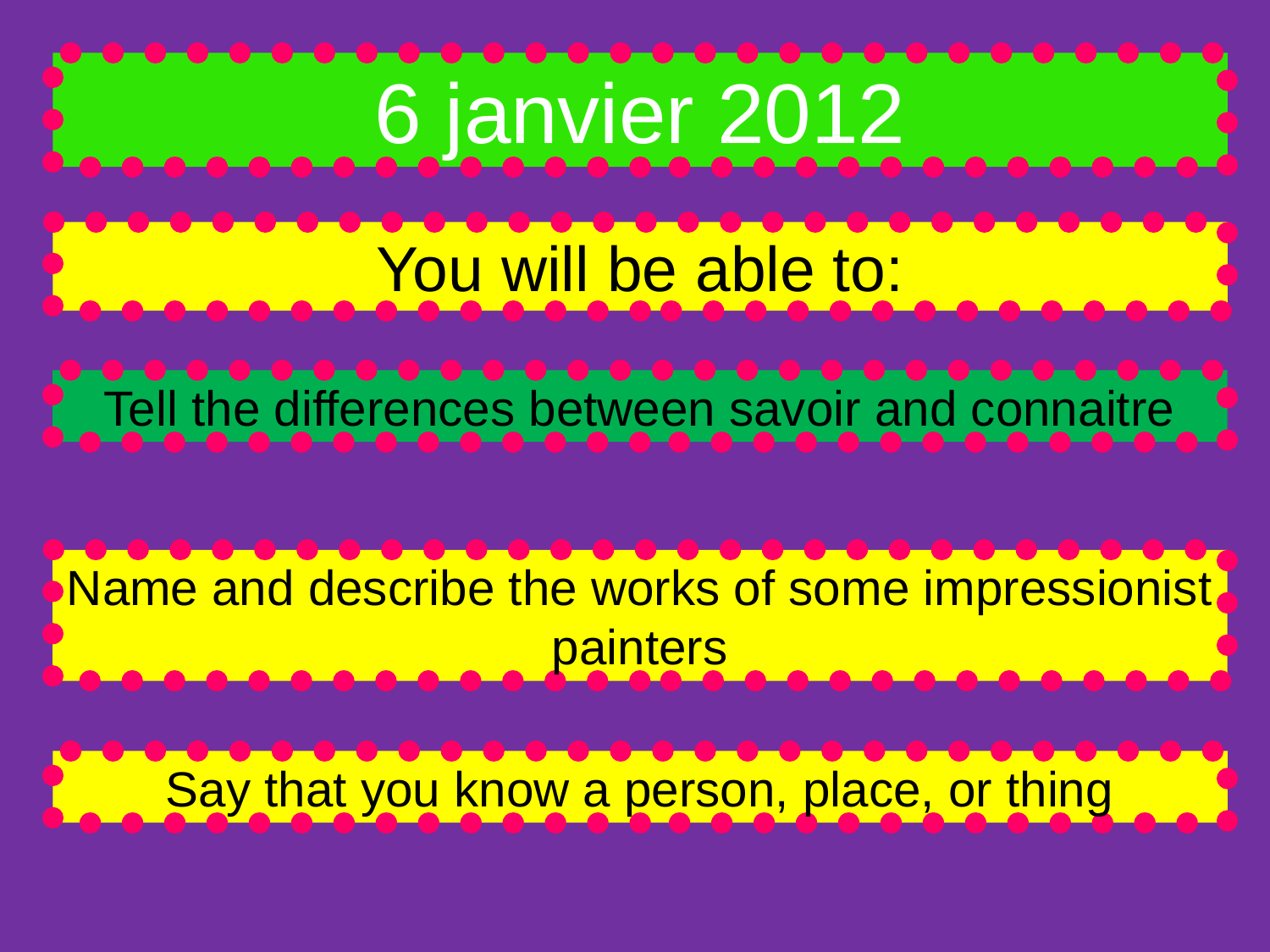

6 janvier 2012
You will be able to:
Tell the differences between savoir and connaitre
Name and describe the works of some impressionist painters
Say that you know a person, place, or thing